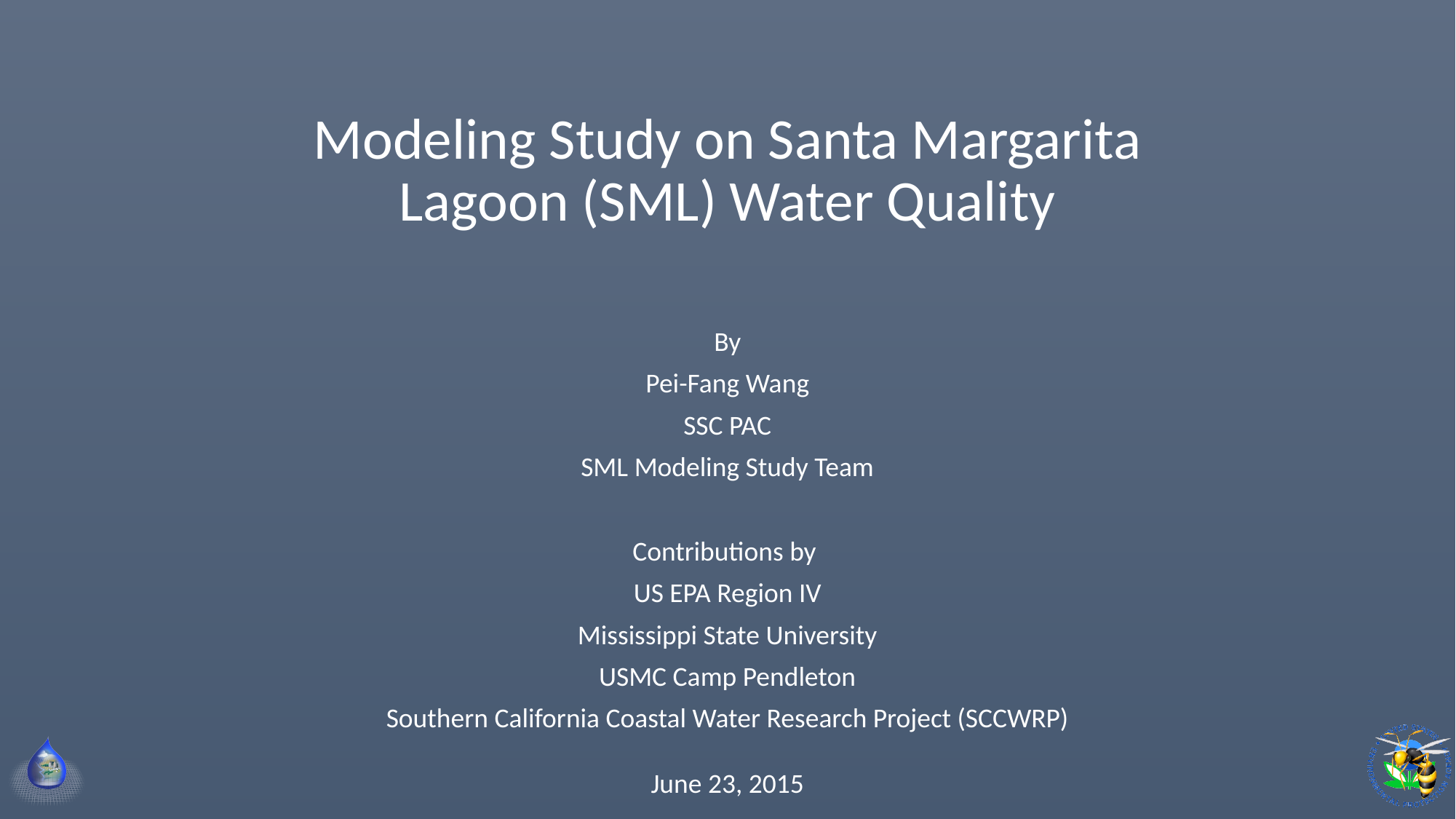

# Modeling Study on Santa Margarita Lagoon (SML) Water Quality
By
Pei-Fang Wang
SSC PAC
SML Modeling Study Team

Contributions by
US EPA Region IV
Mississippi State University
USMC Camp Pendleton
Southern California Coastal Water Research Project (SCCWRP)

June 23, 2015